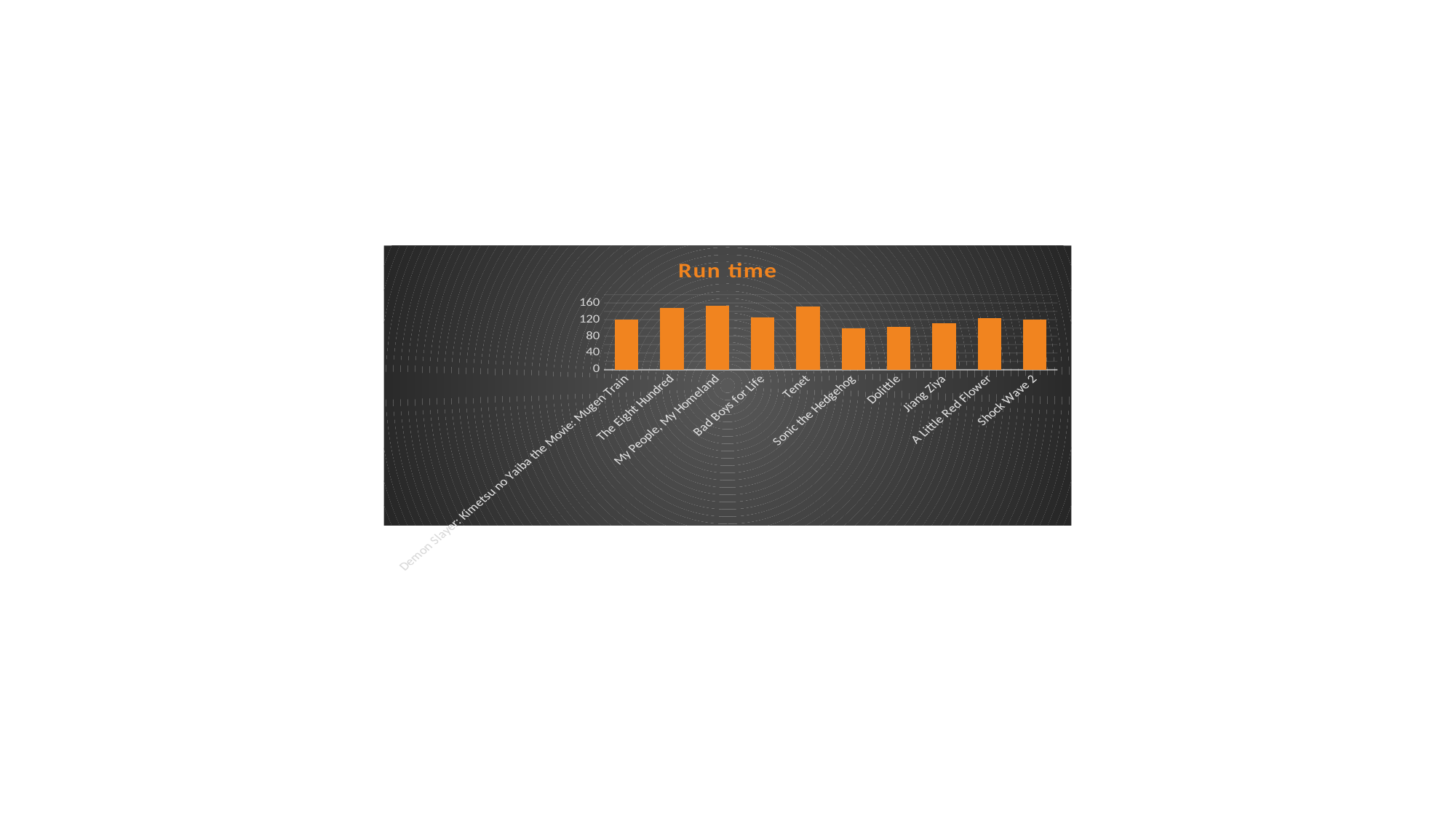

### Chart:

| Category | Run time |
|---|---|
| Demon Slayer: Kimetsu no Yaiba the Movie: Mugen Train | 120.0 |
| The Eight Hundred | 147.0 |
| My People, My Homeland | 153.0 |
| Bad Boys for Life | 124.0 |
| Tenet | 150.0 |
| Sonic the Hedgehog | 98.0 |
| Dolittle | 101.0 |
| Jiang Ziya | 110.0 |
| A Little Red Flower | 122.0 |
| Shock Wave 2 | 120.0 |